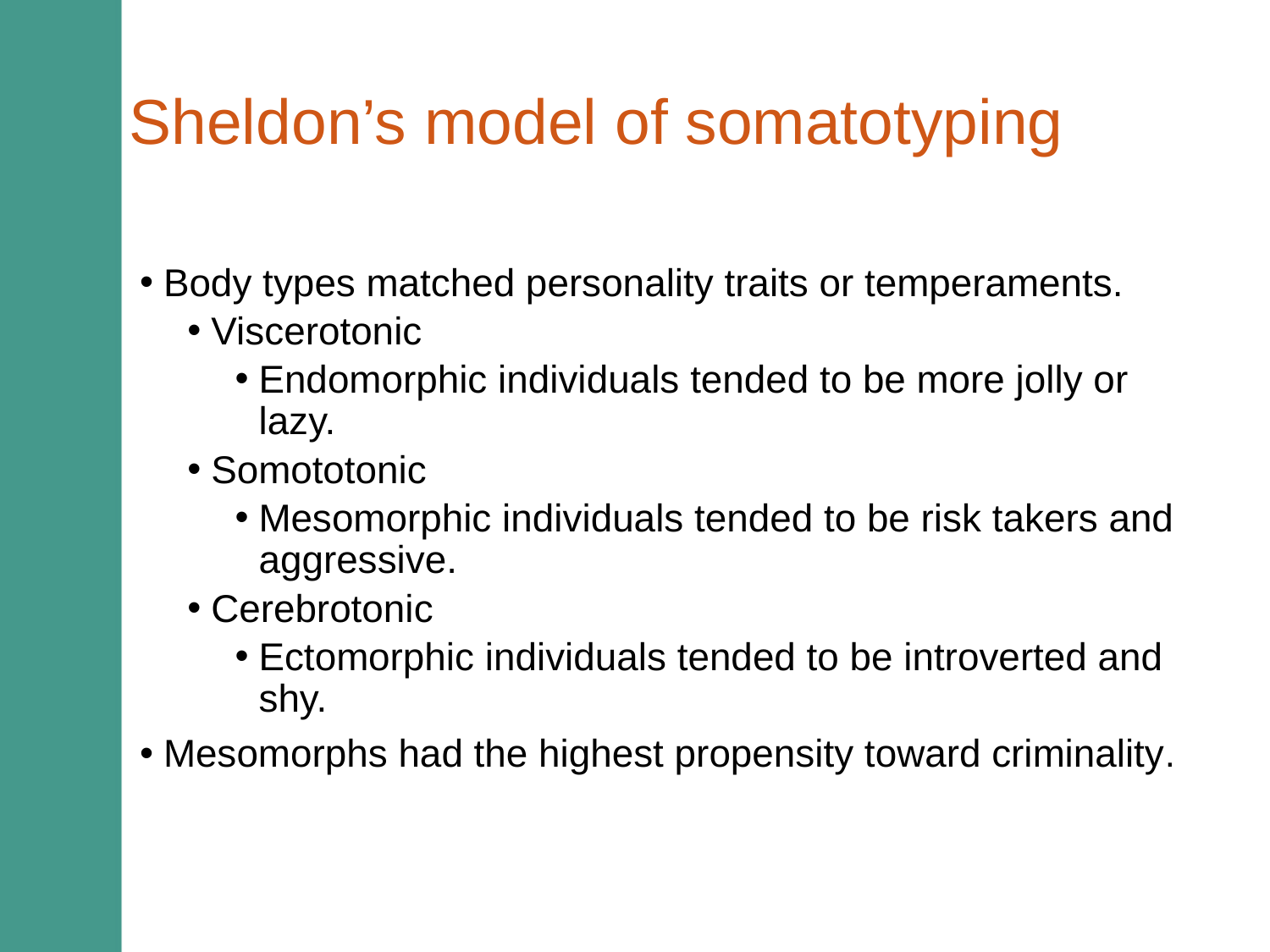

# Sheldon’s model of somatotyping
Body types matched personality traits or temperaments.
Viscerotonic
Endomorphic individuals tended to be more jolly or lazy.
Somototonic
Mesomorphic individuals tended to be risk takers and aggressive.
Cerebrotonic
Ectomorphic individuals tended to be introverted and shy.
Mesomorphs had the highest propensity toward criminality.